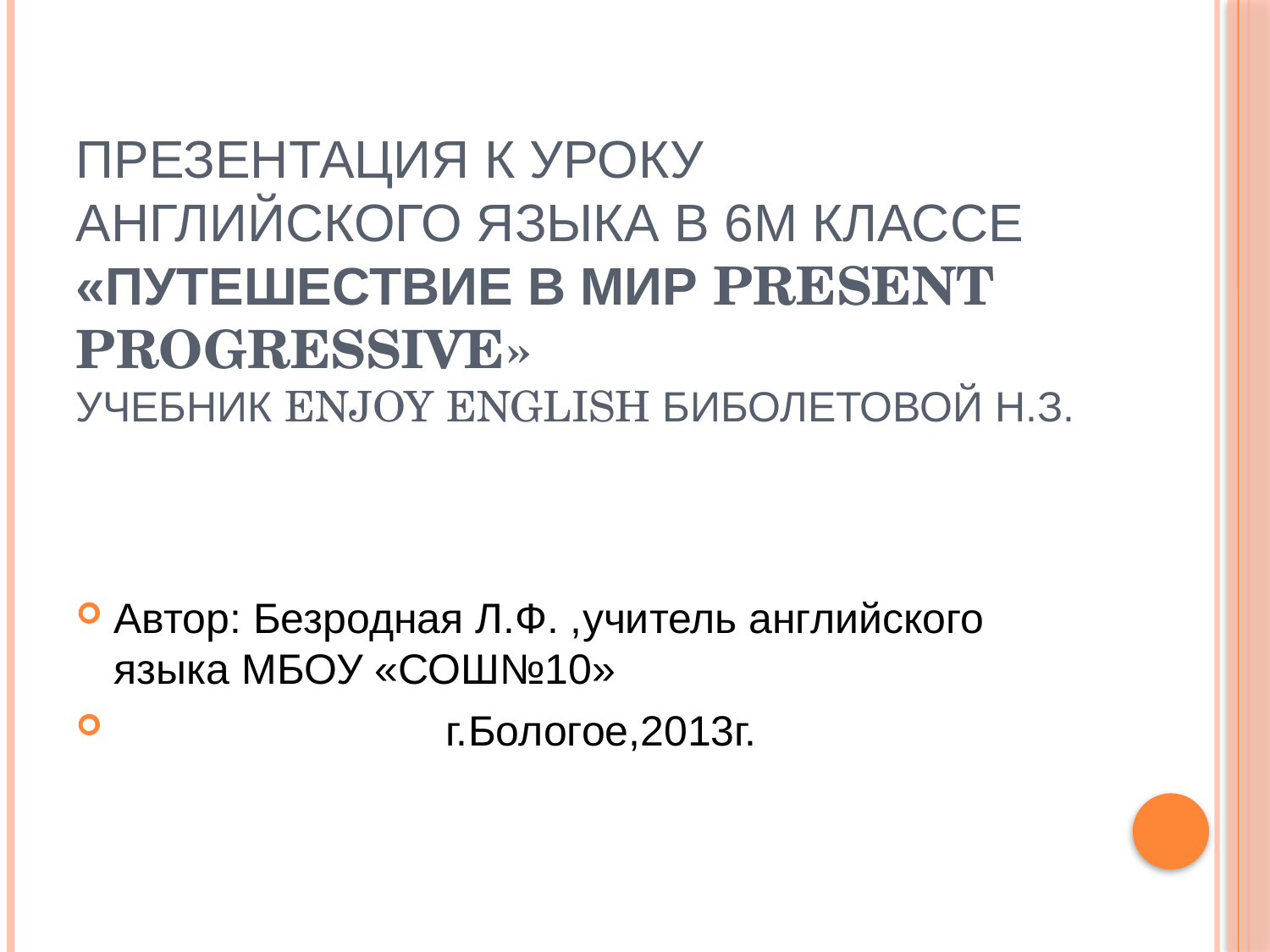

# Презентация к уроку английского языка в 6м классе «Путешествие в мир Present Progressive» учебник Enjoy English Биболетовой Н.З.
Автор: Безродная Л.Ф. ,учитель английского языка МБОУ «СОШ№10»
                            г.Бологое,2013г.